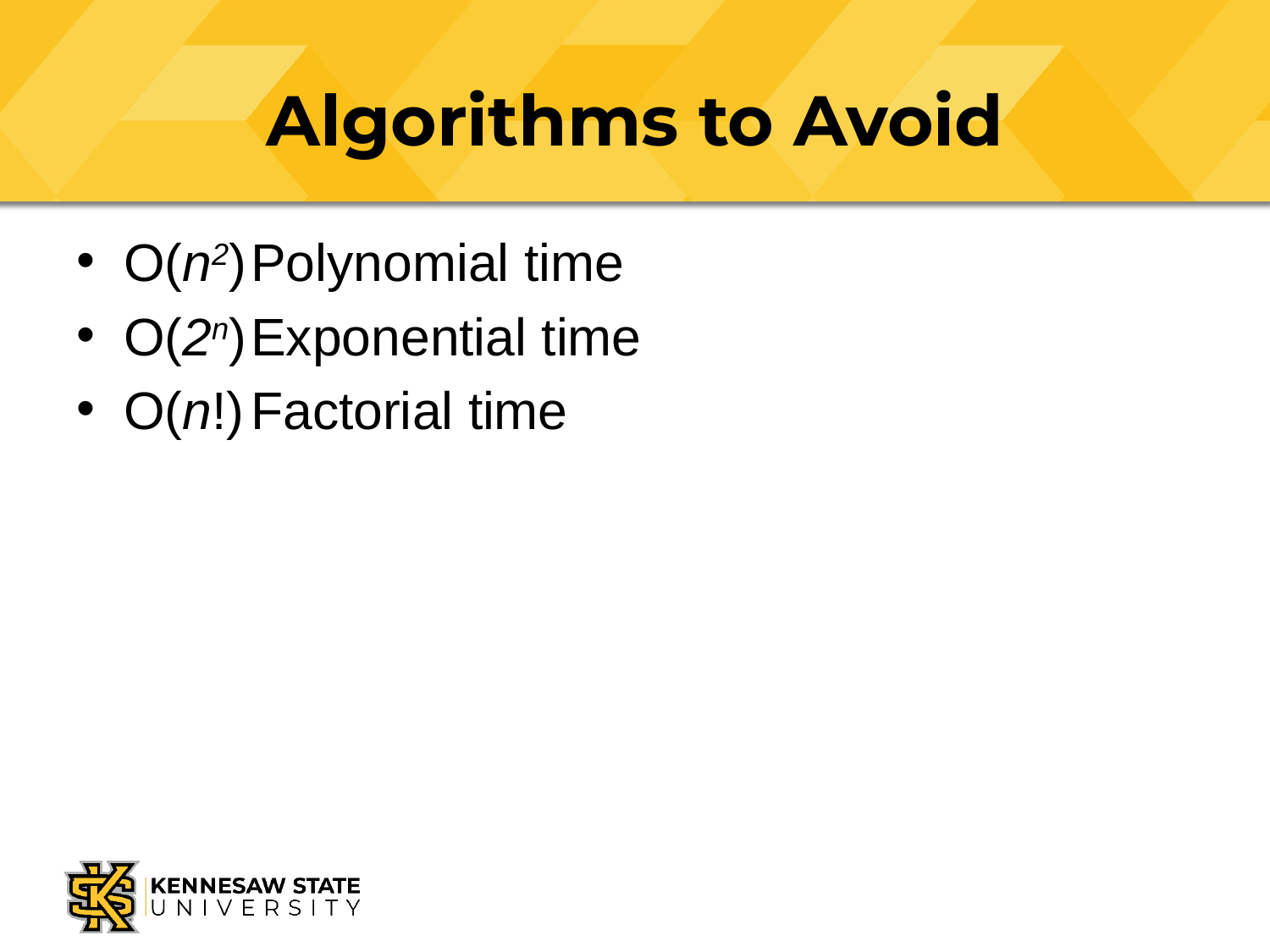

# Algorithms to Avoid
O(n2)	Polynomial time
O(2n)	Exponential time
O(n!)	Factorial time